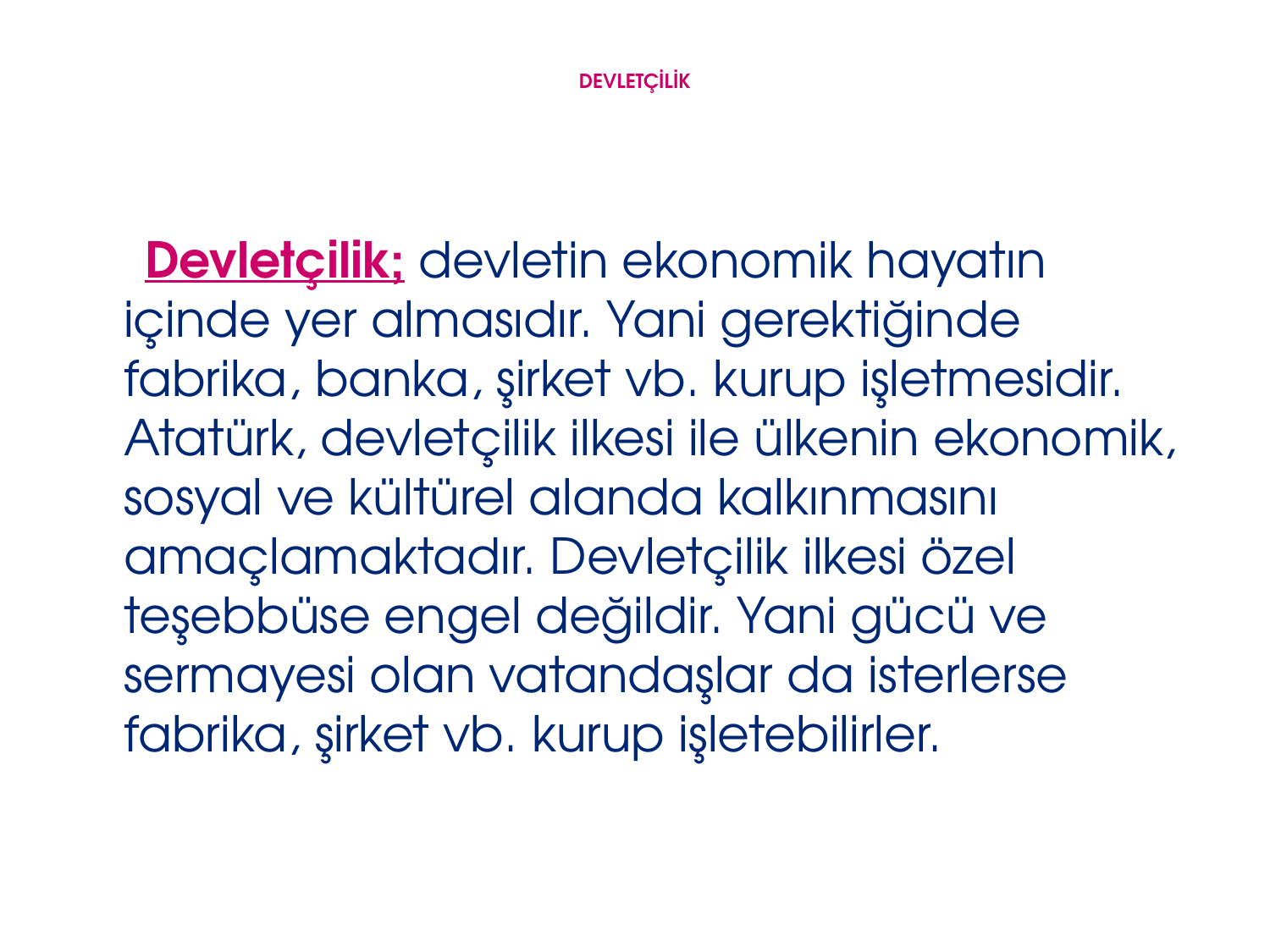

# DEVLETÇİLİK
     Devletçilik; devletin ekonomik hayatın içinde yer almasıdır. Yani gerektiğinde fabrika, banka, şirket vb. kurup işletmesidir. Atatürk, devletçilik ilkesi ile ülkenin ekonomik, sosyal ve kültürel alanda kalkınmasını amaçlamaktadır. Devletçilik ilkesi özel teşebbüse engel değildir. Yani gücü ve sermayesi olan vatandaşlar da isterlerse fabrika, şirket vb. kurup işletebilirler.